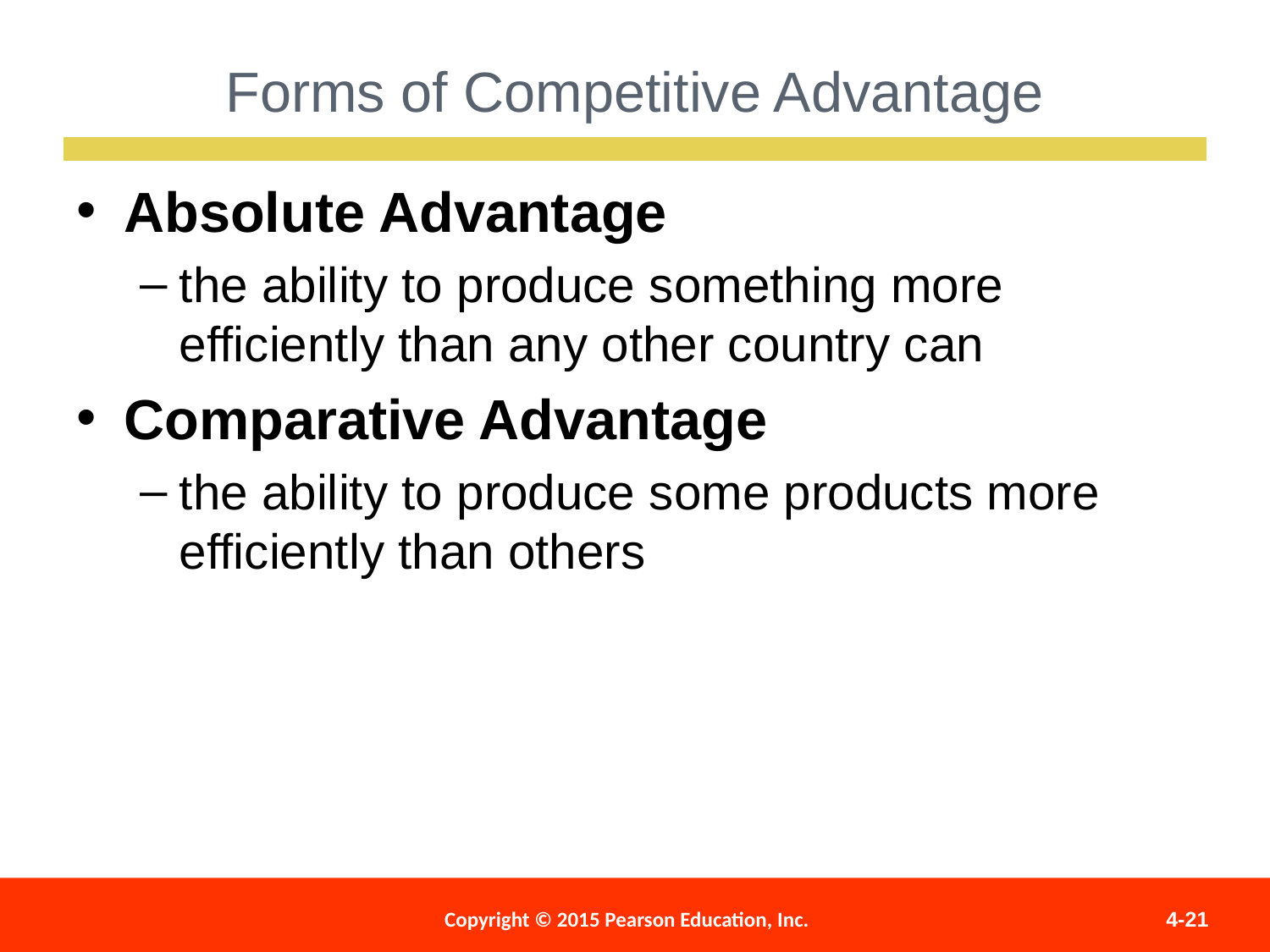

Forms of Competitive Advantage
Absolute Advantage
the ability to produce something more efficiently than any other country can
Comparative Advantage
the ability to produce some products more efficiently than others